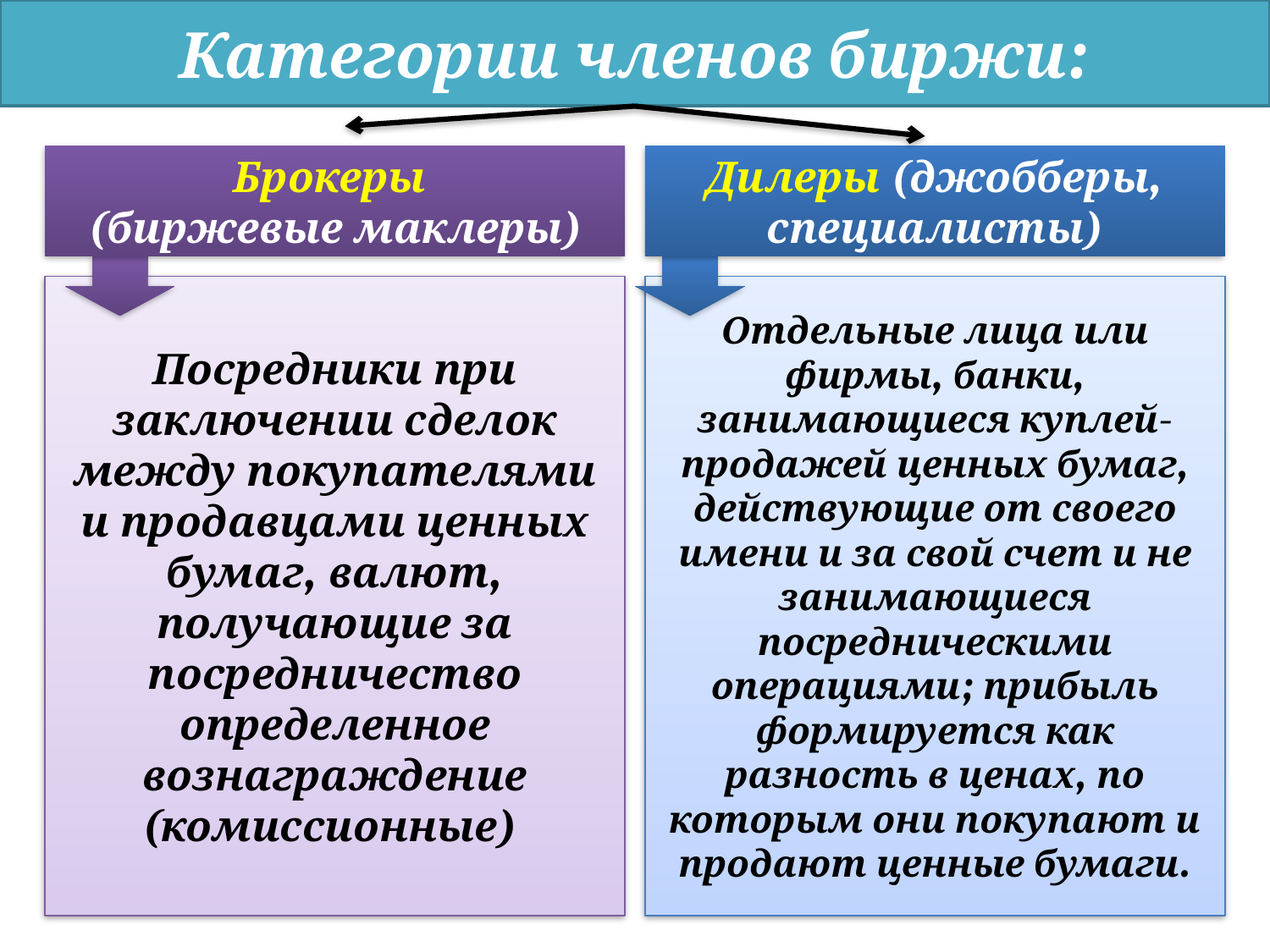

Категории членов биржи:
Брокеры
(биржевые маклеры)
Дилеры (джобберы, специалисты)

Посредники при заключении сделок между покупателями и продавцами ценных бумаг, валют, получающие за посредничество определенное вознаграждение (комиссионные)
Отдельные лица или фирмы, банки, занимающиеся куплей-продажей ценных бумаг, действующие от своего имени и за свой счет и не занимающиеся посредническими операциями; прибыль формируется как разность в ценах, по которым они покупают и продают ценные бумаги.